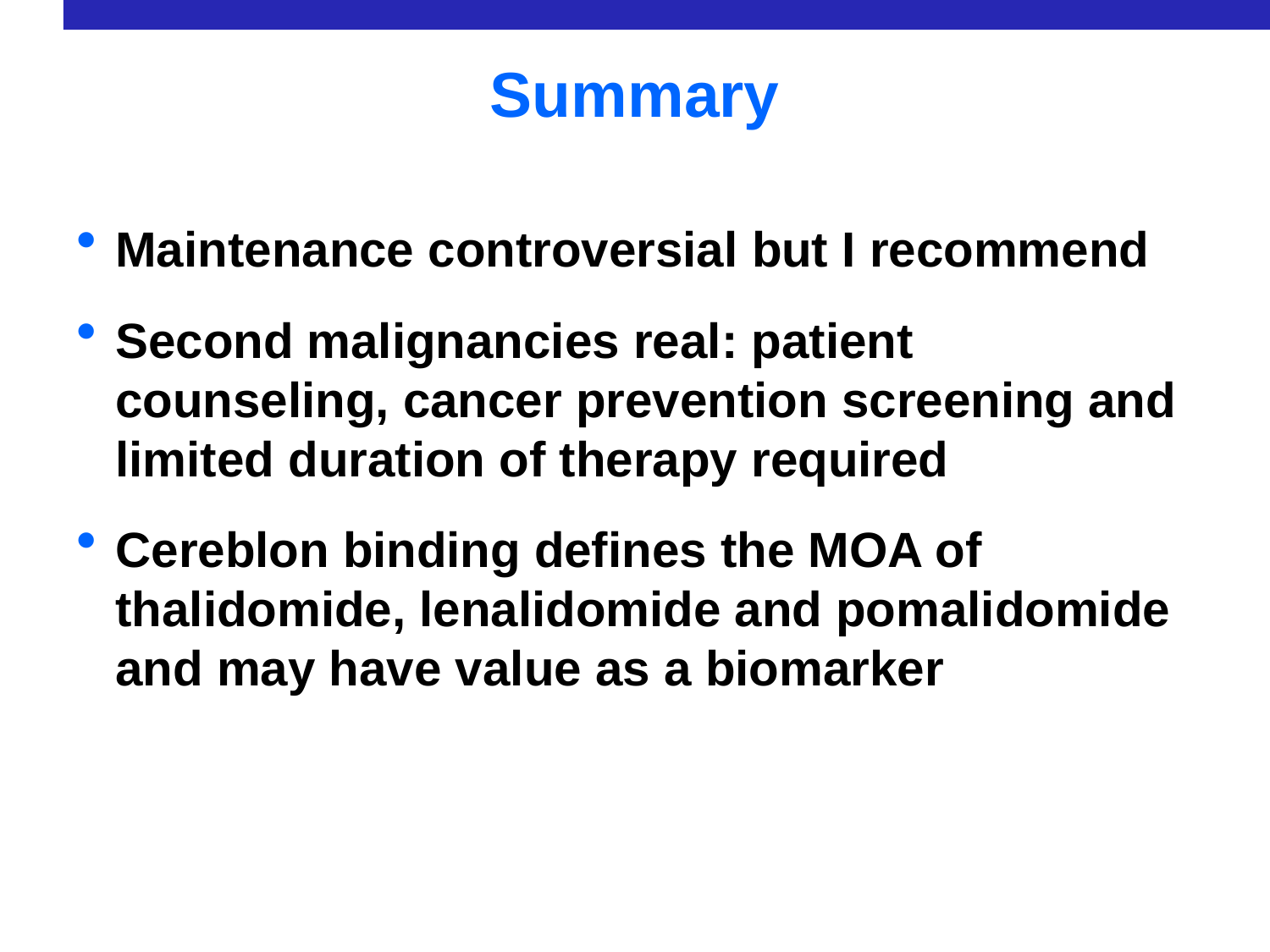

Summary

Maintenance controversial but I recommend
Second malignancies real: patient counseling, cancer prevention screening and limited duration of therapy required
Cereblon binding defines the MOA of thalidomide, lenalidomide and pomalidomide and may have value as a biomarker